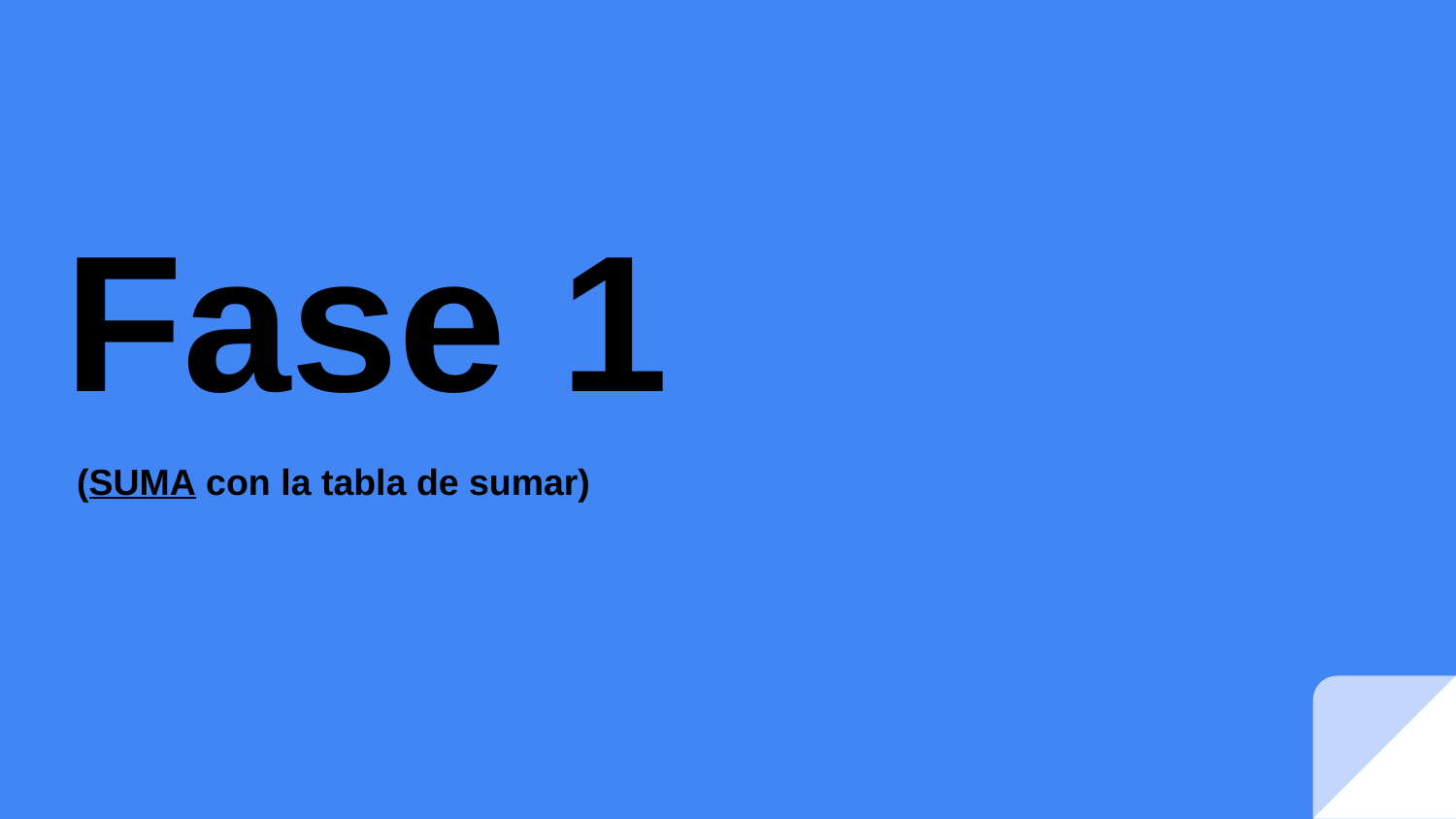

# Fase 1
(SUMA con la tabla de sumar)